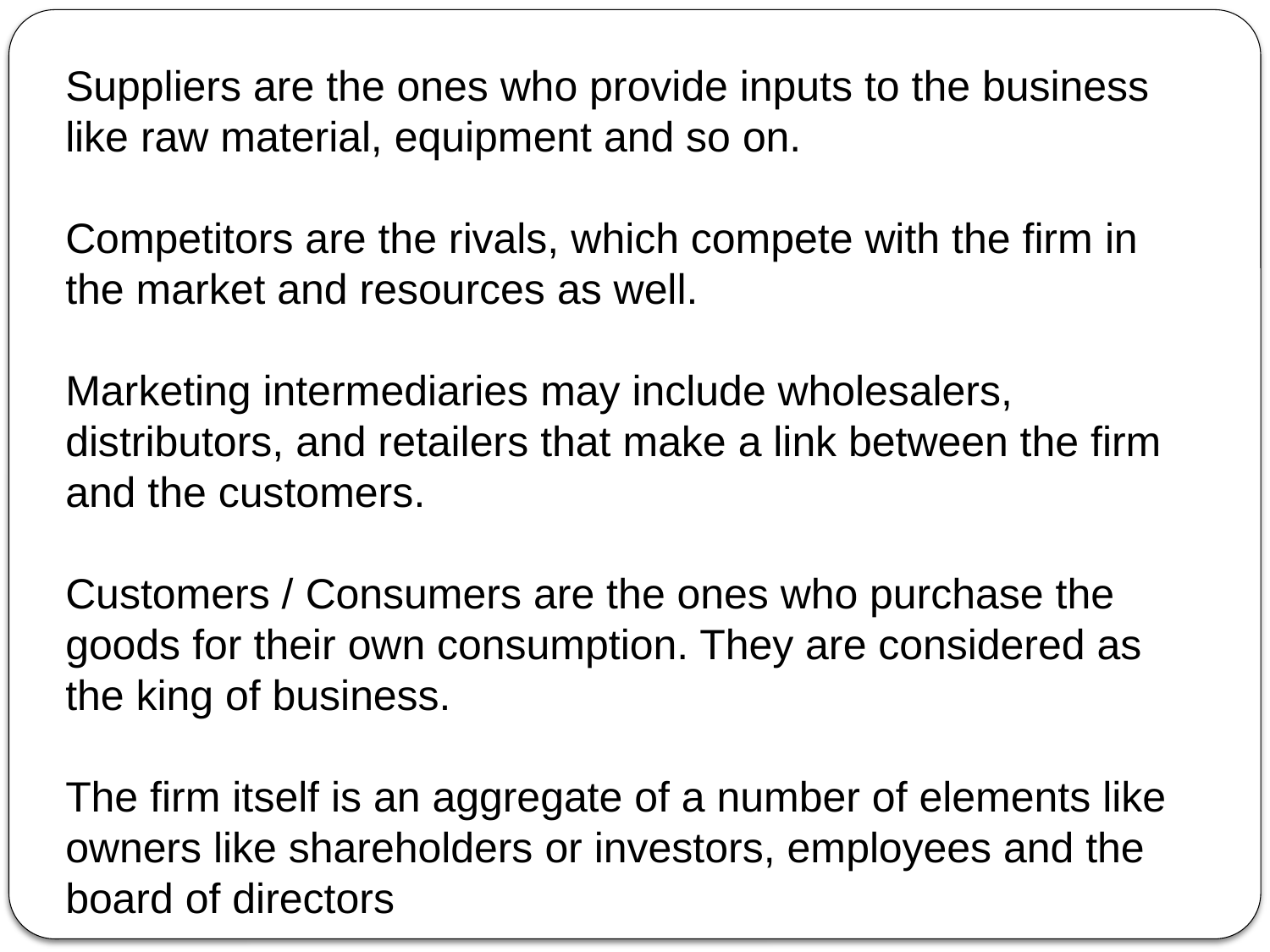

Suppliers are the ones who provide inputs to the business like raw material, equipment and so on.

Competitors are the rivals, which compete with the firm in the market and resources as well.

Marketing intermediaries may include wholesalers, distributors, and retailers that make a link between the firm and the customers.

Customers / Consumers are the ones who purchase the goods for their own consumption. They are considered as the king of business.

The firm itself is an aggregate of a number of elements like owners like shareholders or investors, employees and the board of directors